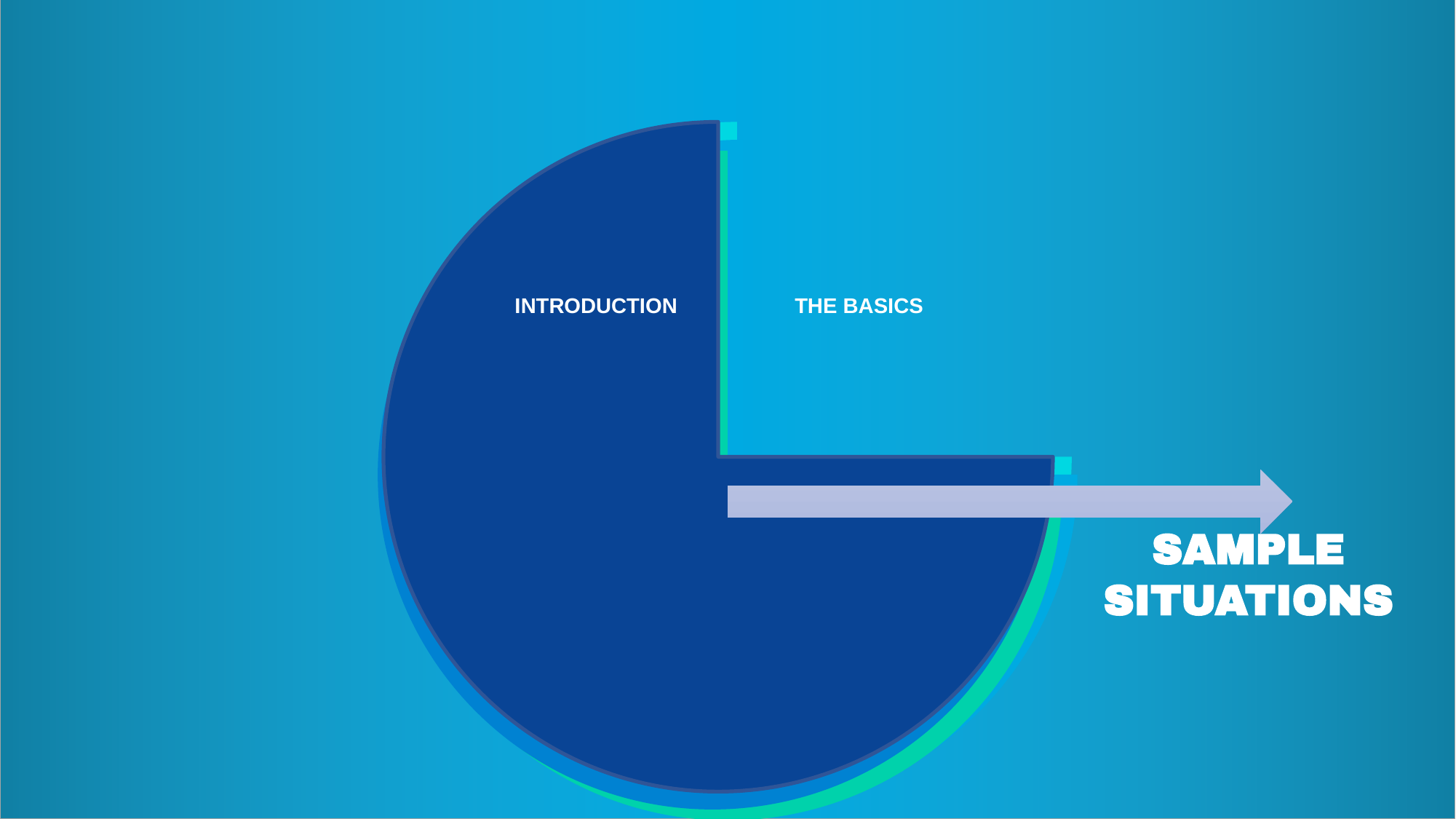

THE BASICS
CONFLICTS OF INTEREST
THEORY MEETS PRACTICE
“DOs & DON‘Ts”
INTRODUCTION
SAMPLE
SITUATIONS